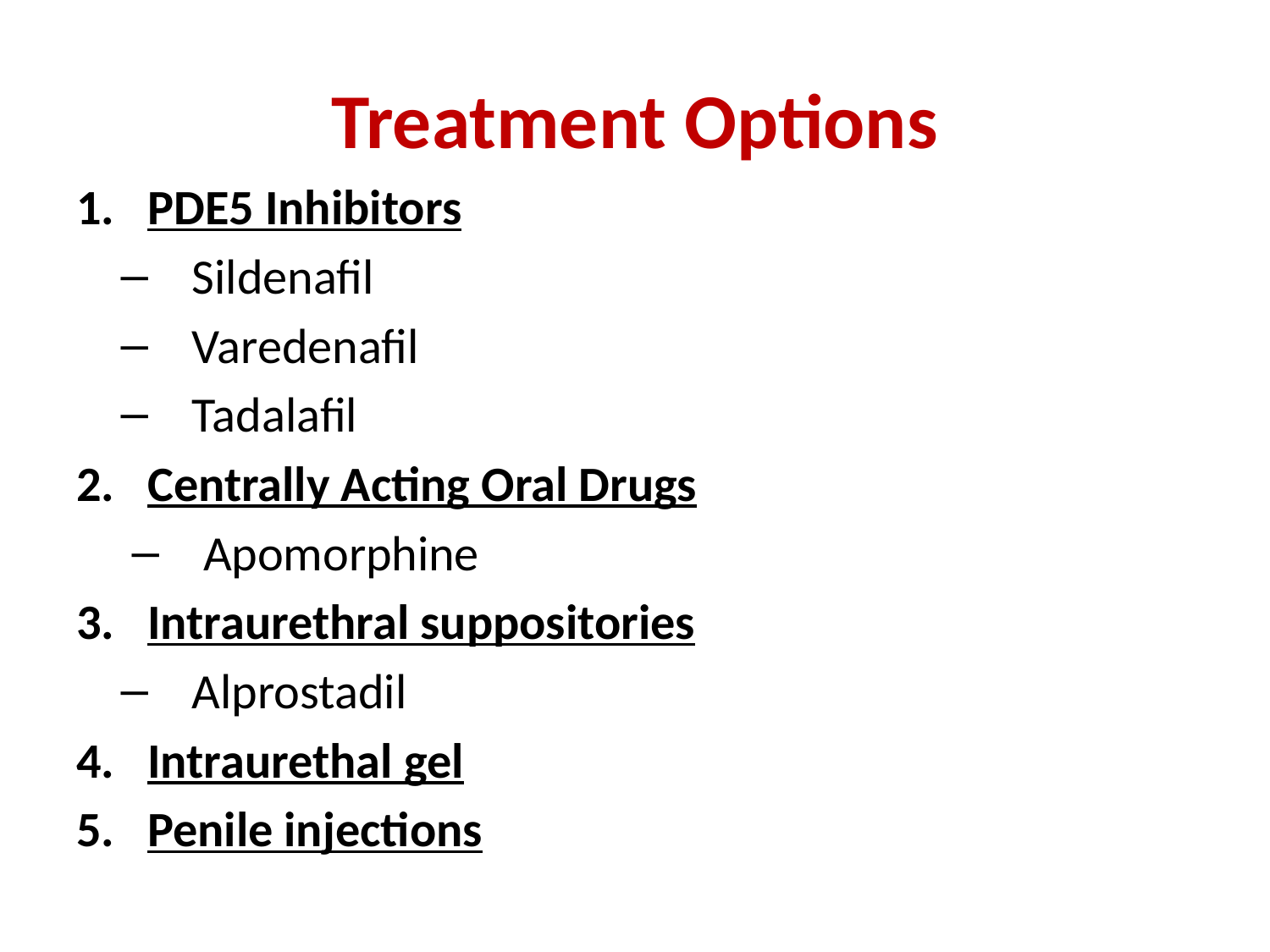

# Treatment Options
PDE5 Inhibitors
Sildenafil
Varedenafil
Tadalafil
Centrally Acting Oral Drugs
Apomorphine
Intraurethral suppositories
Alprostadil
Intraurethal gel
Penile injections